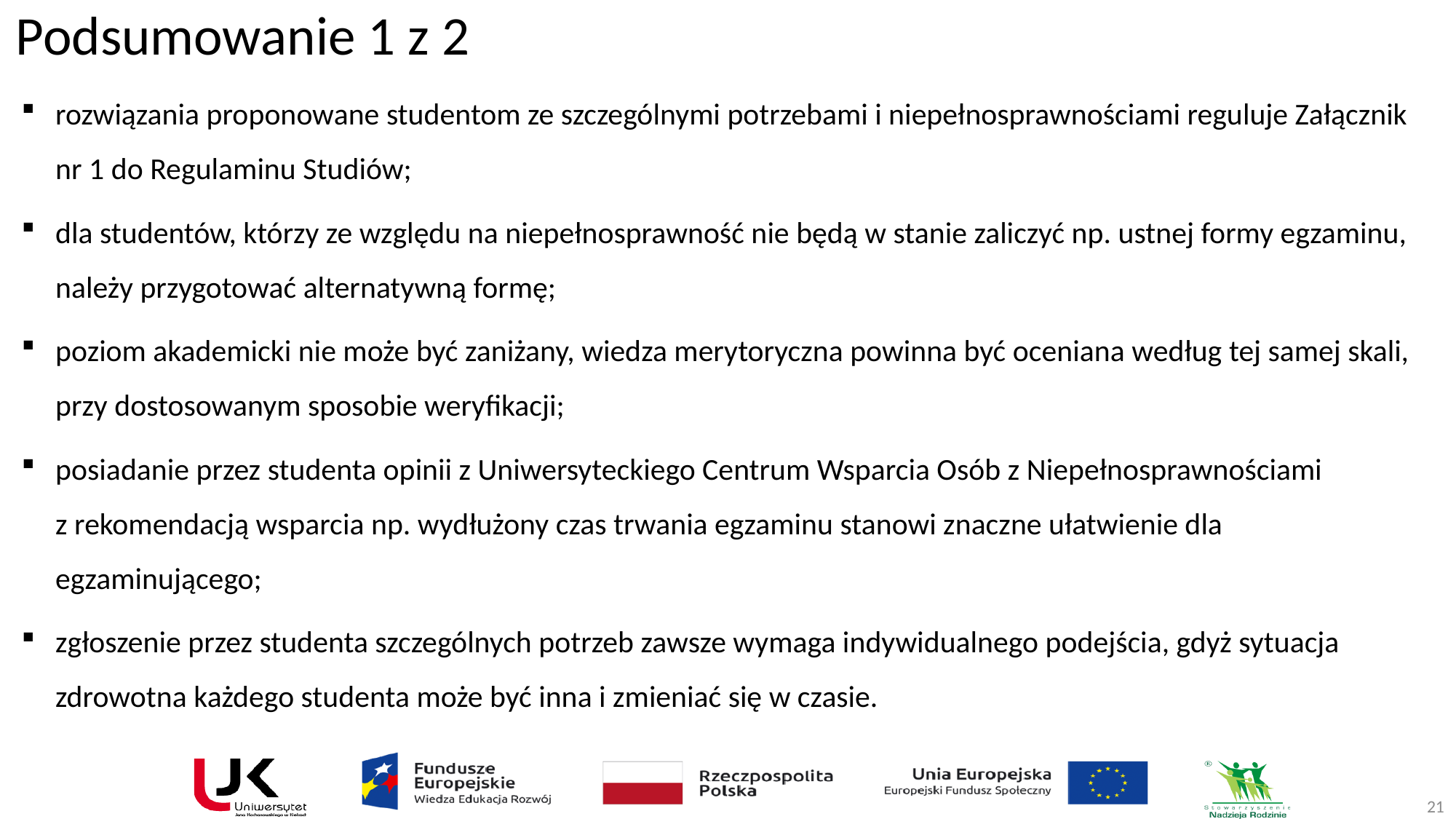

# Podsumowanie 1 z 2
rozwiązania proponowane studentom ze szczególnymi potrzebami i niepełnosprawnościami reguluje Załącznik nr 1 do Regulaminu Studiów;
dla studentów, którzy ze względu na niepełnosprawność nie będą w stanie zaliczyć np. ustnej formy egzaminu, należy przygotować alternatywną formę;
poziom akademicki nie może być zaniżany, wiedza merytoryczna powinna być oceniana według tej samej skali, przy dostosowanym sposobie weryfikacji;
posiadanie przez studenta opinii z Uniwersyteckiego Centrum Wsparcia Osób z Niepełnosprawnościami
z rekomendacją wsparcia np. wydłużony czas trwania egzaminu stanowi znaczne ułatwienie dla egzaminującego;
zgłoszenie przez studenta szczególnych potrzeb zawsze wymaga indywidualnego podejścia, gdyż sytuacja zdrowotna każdego studenta może być inna i zmieniać się w czasie.
21